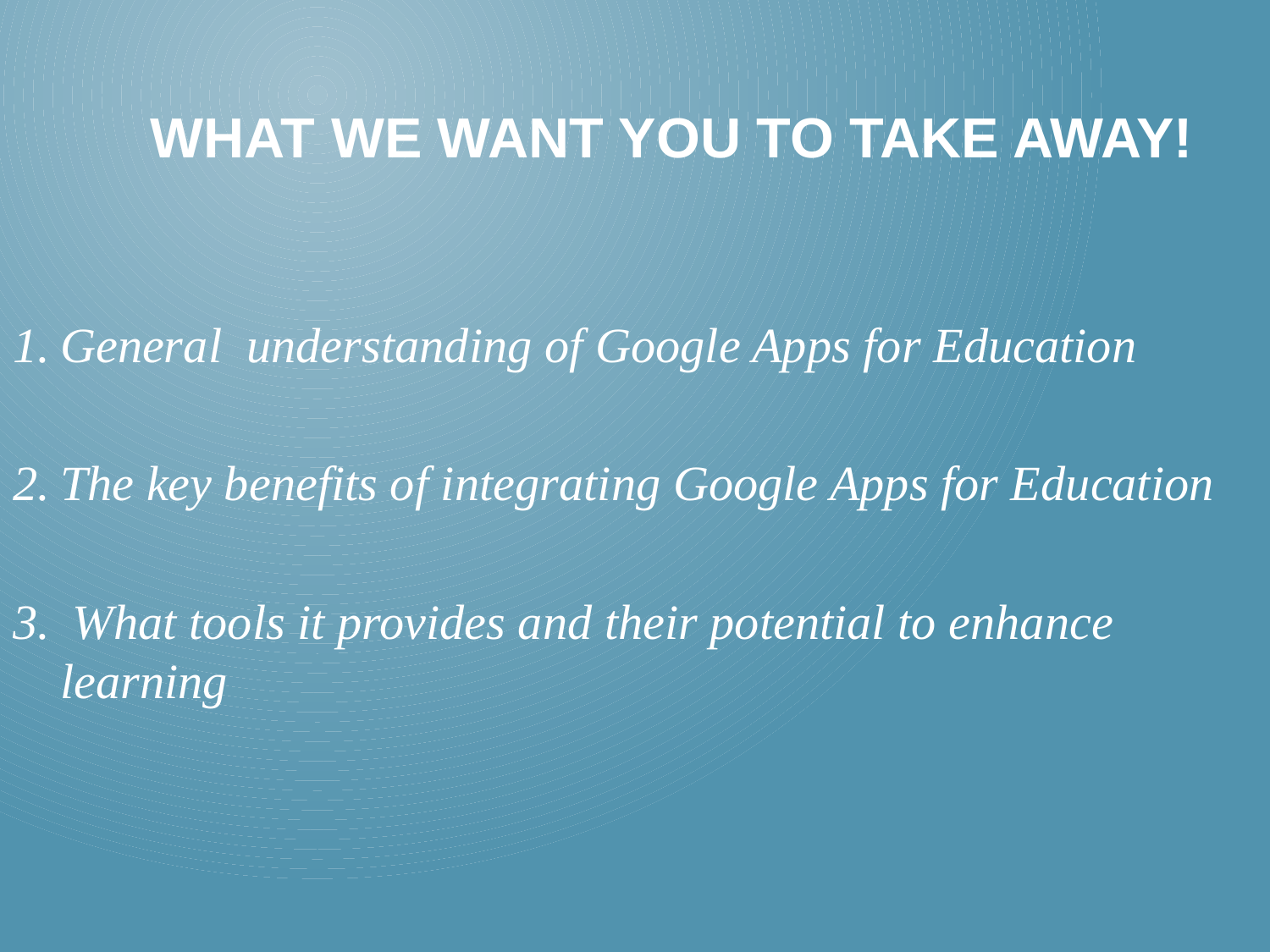

# What we want you to take away!
General  understanding of Google Apps for Education

The key benefits of integrating Google Apps for Education

 What tools it provides and their potential to enhance learning